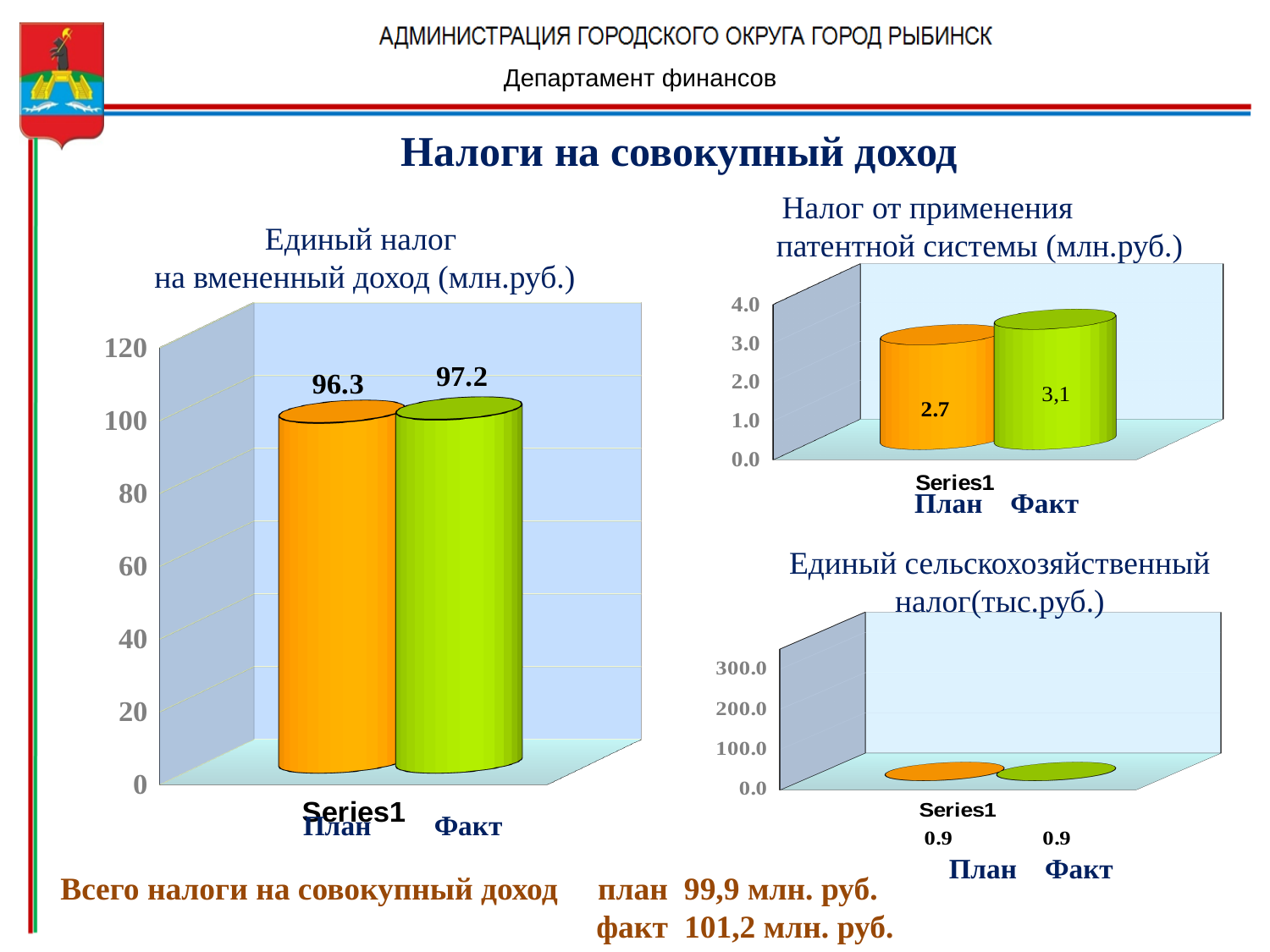

Департамент финансов
# Налоги на совокупный доход
Налог от применения              патентной системы (млн.руб.)
Единый налог
на вмененный доход (млн.руб.)

[unsupported chart]

[unsupported chart]

План    Факт
Единый сельскохозяйственный налог(тыс.руб.)

[unsupported chart]

План         Факт
План    Факт
Всего налоги на совокупный доход     план  99,9 млн. руб.
		                                     факт  101,2 млн. руб.